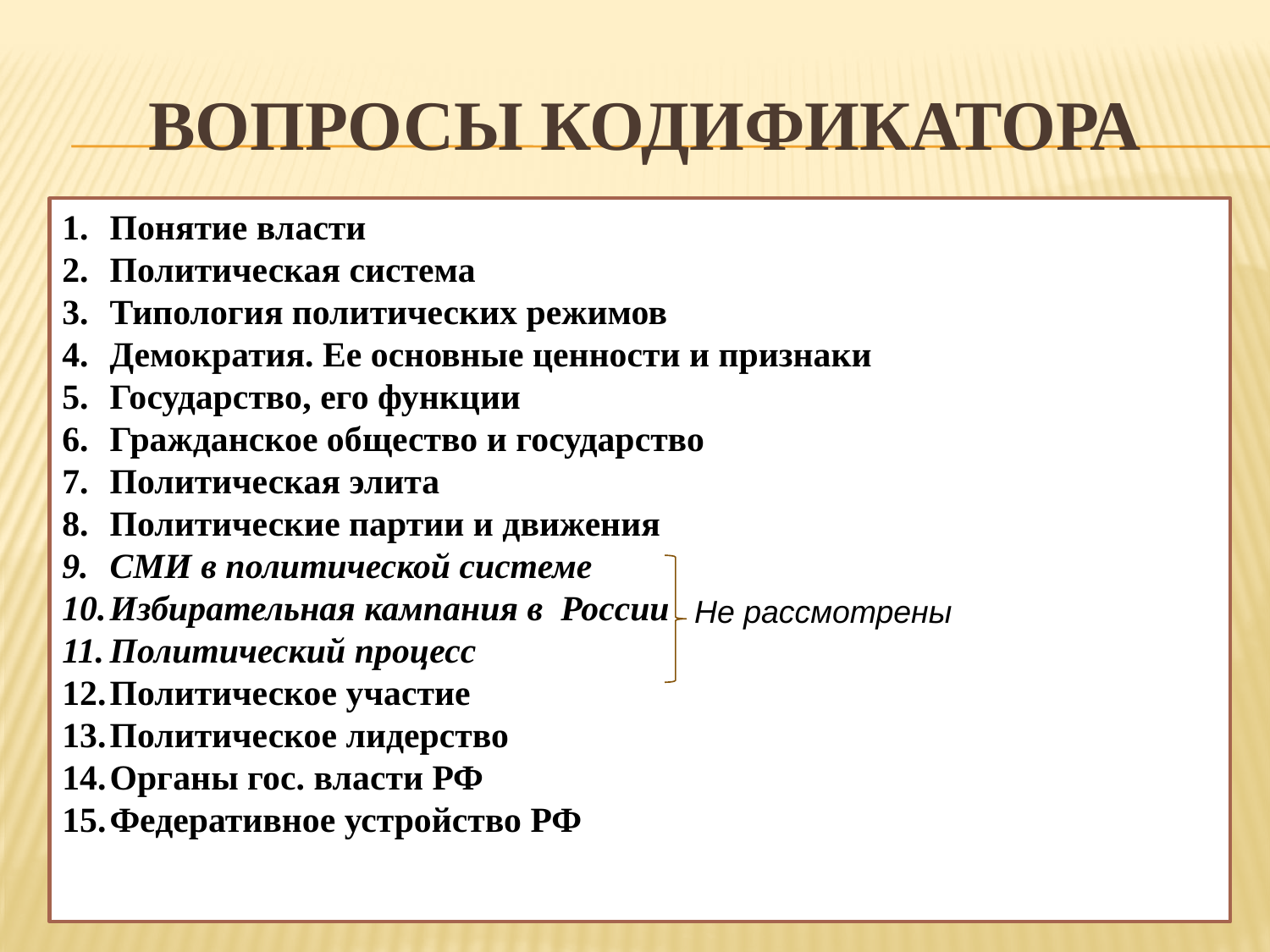

# Вопросы кодификатора
Понятие власти
Политическая система
Типология политических режимов
Демократия. Ее основные ценности и признаки
Государство, его функции
Гражданское общество и государство
Политическая элита
Политические партии и движения
СМИ в политической системе
Избирательная кампания в  России
Политический процесс
Политическое участие
Политическое лидерство
Органы гос. власти РФ
Федеративное устройство РФ

Не рассмотрены